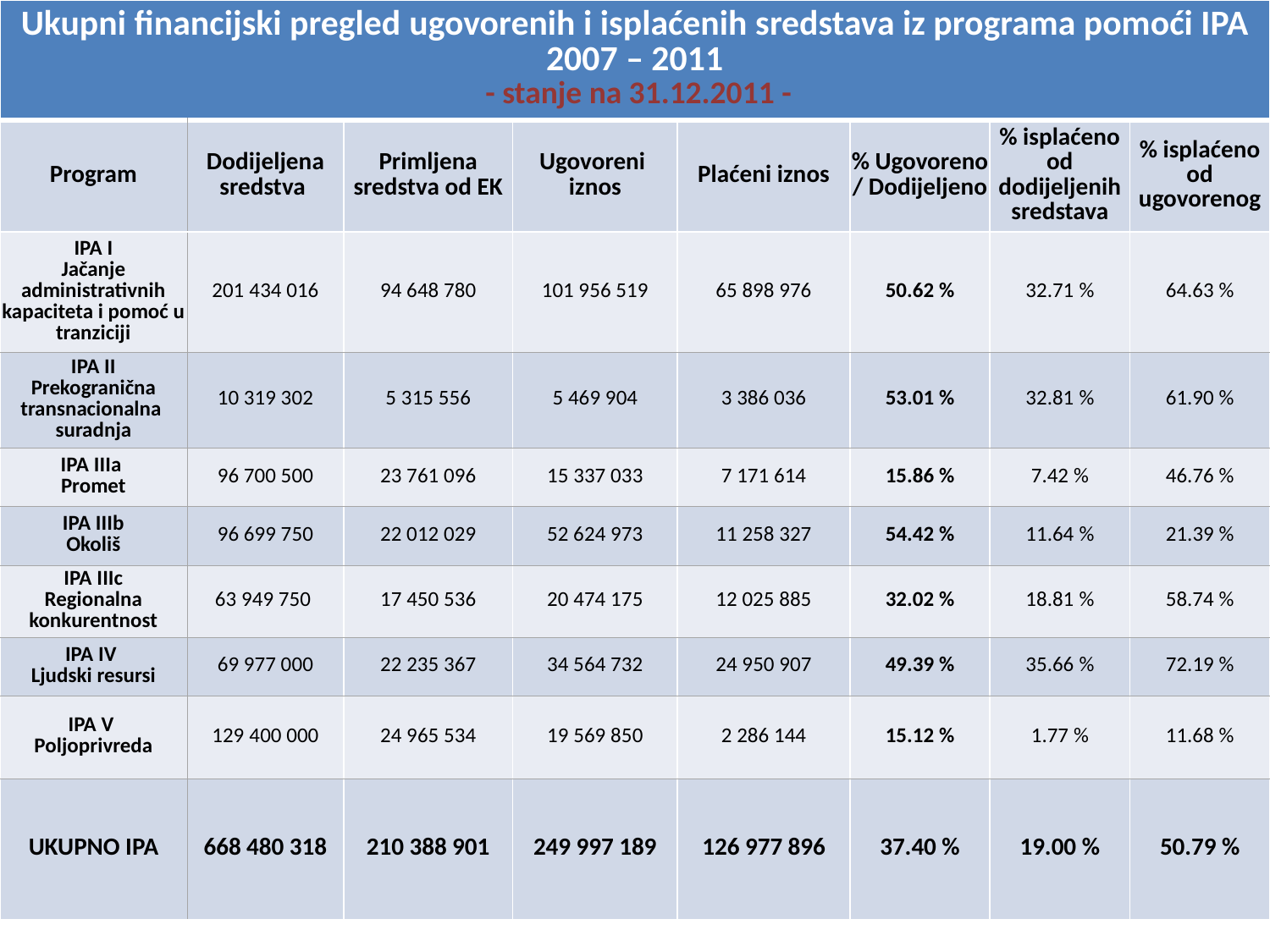

| Ukupni financijski pregled ugovorenih i isplaćenih sredstava iz programa pomoći IPA 2007 – 2011 - stanje na 31.12.2011 - |  |  |  |  |  |  |  |
| --- | --- | --- | --- | --- | --- | --- | --- |
| Program | Dodijeljena sredstva | Primljena sredstva od EK | Ugovoreni iznos | Plaćeni iznos | % Ugovoreno / Dodijeljeno | % isplaćeno od dodijeljenih sredstava | % isplaćeno od ugovorenog |
| IPA I Jačanje administrativnih kapaciteta i pomoć u tranziciji | 201 434 016 | 94 648 780 | 101 956 519 | 65 898 976 | 50.62 % | 32.71 % | 64.63 % |
| IPA II Prekogranična transnacionalna suradnja | 10 319 302 | 5 315 556 | 5 469 904 | 3 386 036 | 53.01 % | 32.81 % | 61.90 % |
| IPA IIIa Promet | 96 700 500 | 23 761 096 | 15 337 033 | 7 171 614 | 15.86 % | 7.42 % | 46.76 % |
| IPA IIIb Okoliš | 96 699 750 | 22 012 029 | 52 624 973 | 11 258 327 | 54.42 % | 11.64 % | 21.39 % |
| IPA IIIc Regionalna konkurentnost | 63 949 750 | 17 450 536 | 20 474 175 | 12 025 885 | 32.02 % | 18.81 % | 58.74 % |
| IPA IV Ljudski resursi | 69 977 000 | 22 235 367 | 34 564 732 | 24 950 907 | 49.39 % | 35.66 % | 72.19 % |
| IPA V Poljoprivreda | 129 400 000 | 24 965 534 | 19 569 850 | 2 286 144 | 15.12 % | 1.77 % | 11.68 % |
| UKUPNO IPA | 668 480 318 | 210 388 901 | 249 997 189 | 126 977 896 | 37.40 % | 19.00 % | 50.79 % |